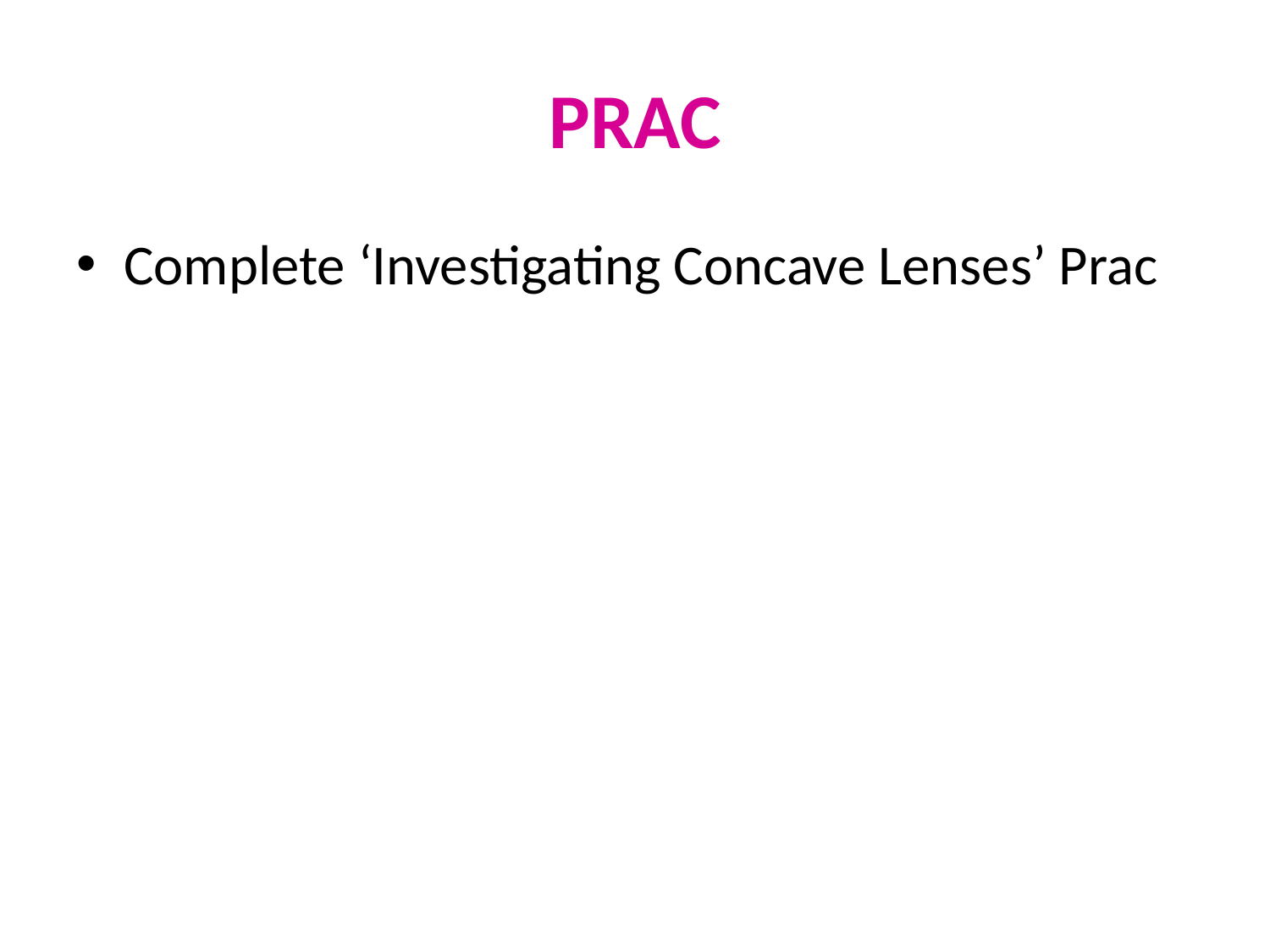

# PRAC
Complete ‘Investigating Concave Lenses’ Prac